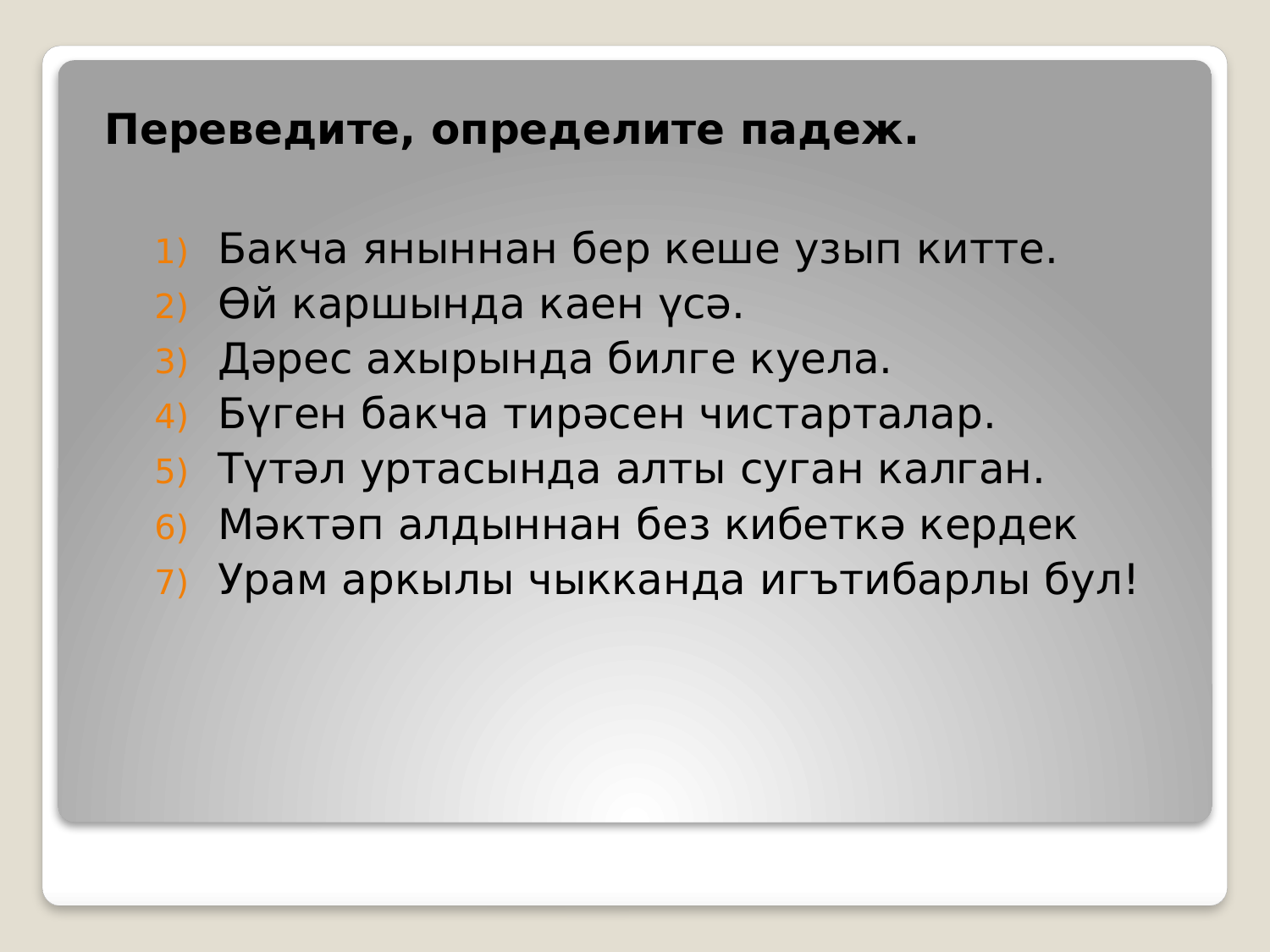

Переведите, определите падеж.

Бакча яныннан бер кеше узып китте.
Өй каршында каен үсә.
Дәрес ахырында билге куела.
Бүген бакча тирәсен чистарталар.
Түтәл уртасында алты суган калган.
Мәктәп алдыннан без кибеткә кердек
Урам аркылы чыкканда игътибарлы бул!
#